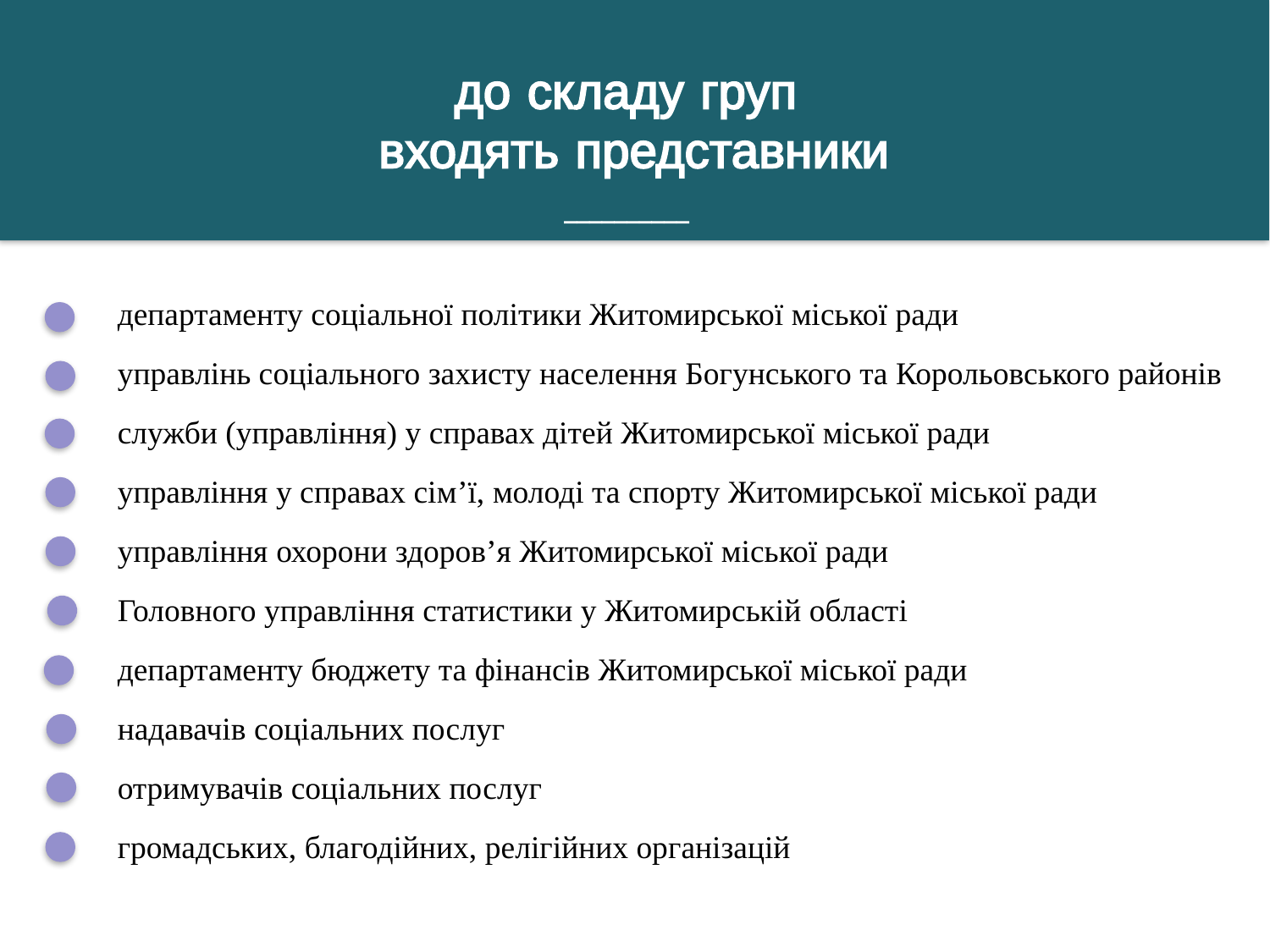

до складу груп
входять представники
__________
департаменту соціальної політики Житомирської міської ради

управлінь соціального захисту населення Богунського та Корольовського районів

служби (управління) у справах дітей Житомирської міської ради

управління у справах сім’ї, молоді та спорту Житомирської міської ради

управління охорони здоров’я Житомирської міської ради

Головного управління статистики у Житомирській області

департаменту бюджету та фінансів Житомирської міської ради

надавачів соціальних послуг

отримувачів соціальних послуг

громадських, благодійних, релігійних організацій